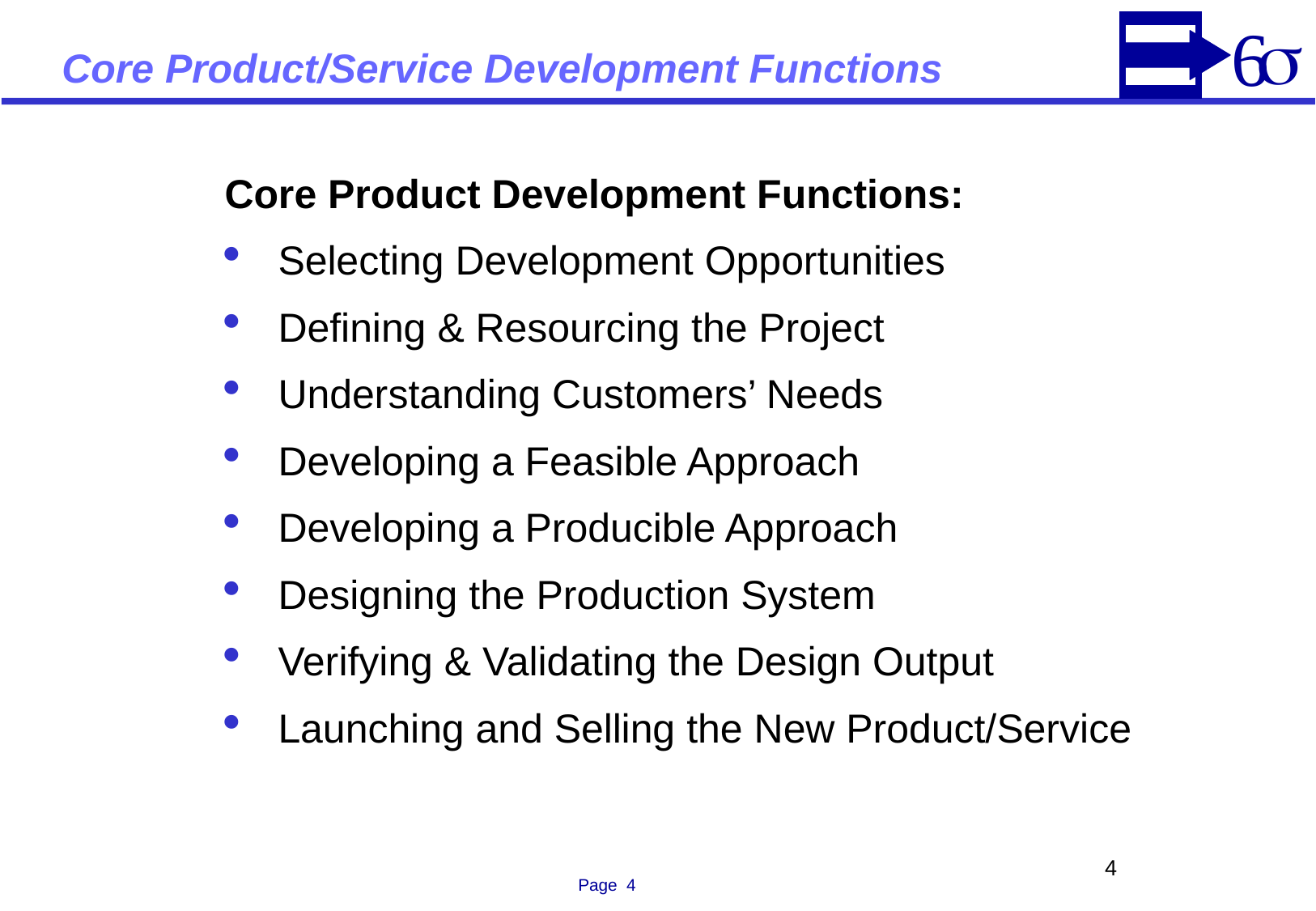

# Core Product/Service Development Functions
Core Product Development Functions:
Selecting Development Opportunities
Defining & Resourcing the Project
Understanding Customers’ Needs
Developing a Feasible Approach
Developing a Producible Approach
Designing the Production System
Verifying & Validating the Design Output
Launching and Selling the New Product/Service